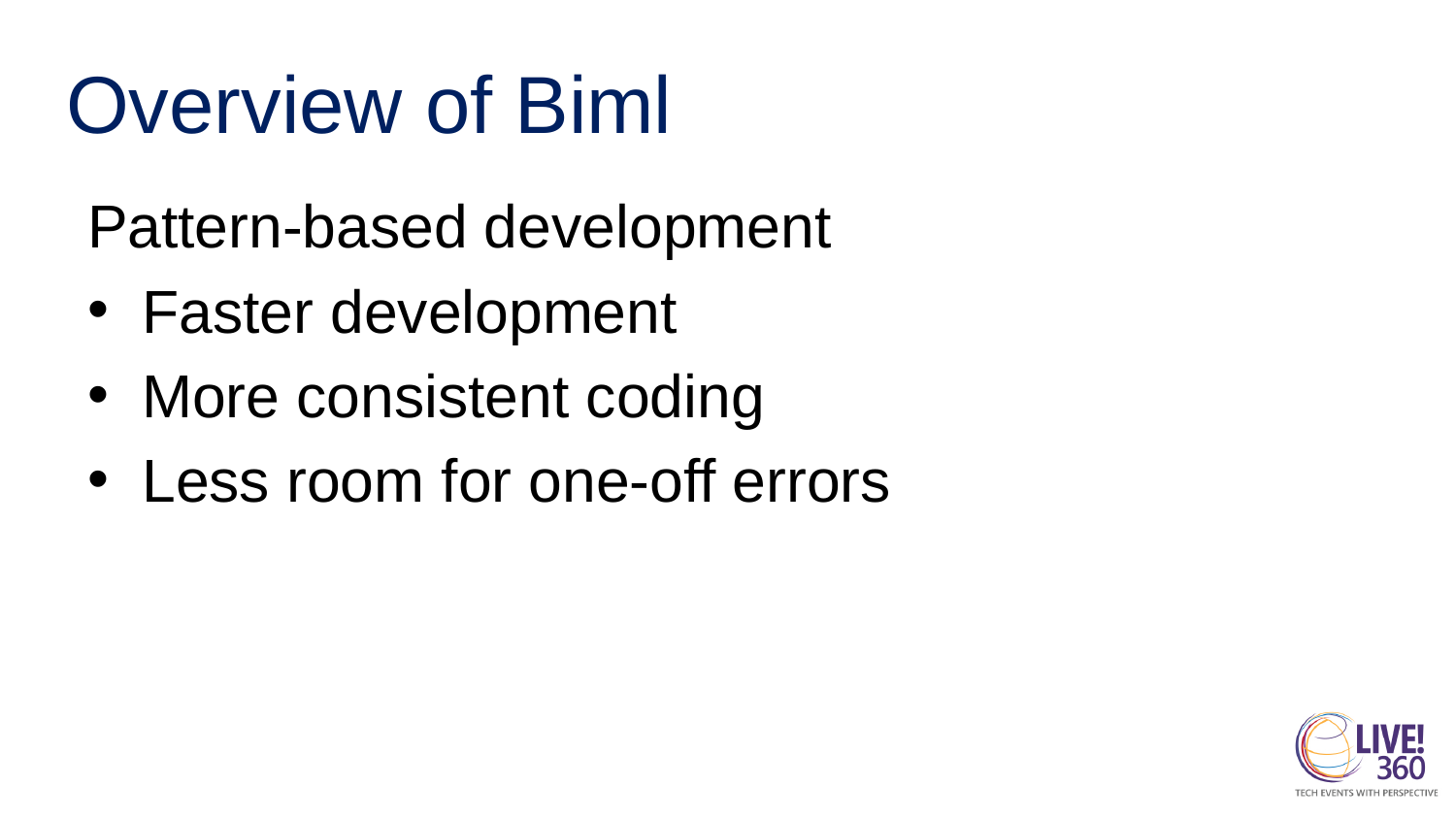

# Overview of Biml
Pattern-based development
Faster development
More consistent coding
Less room for one-off errors